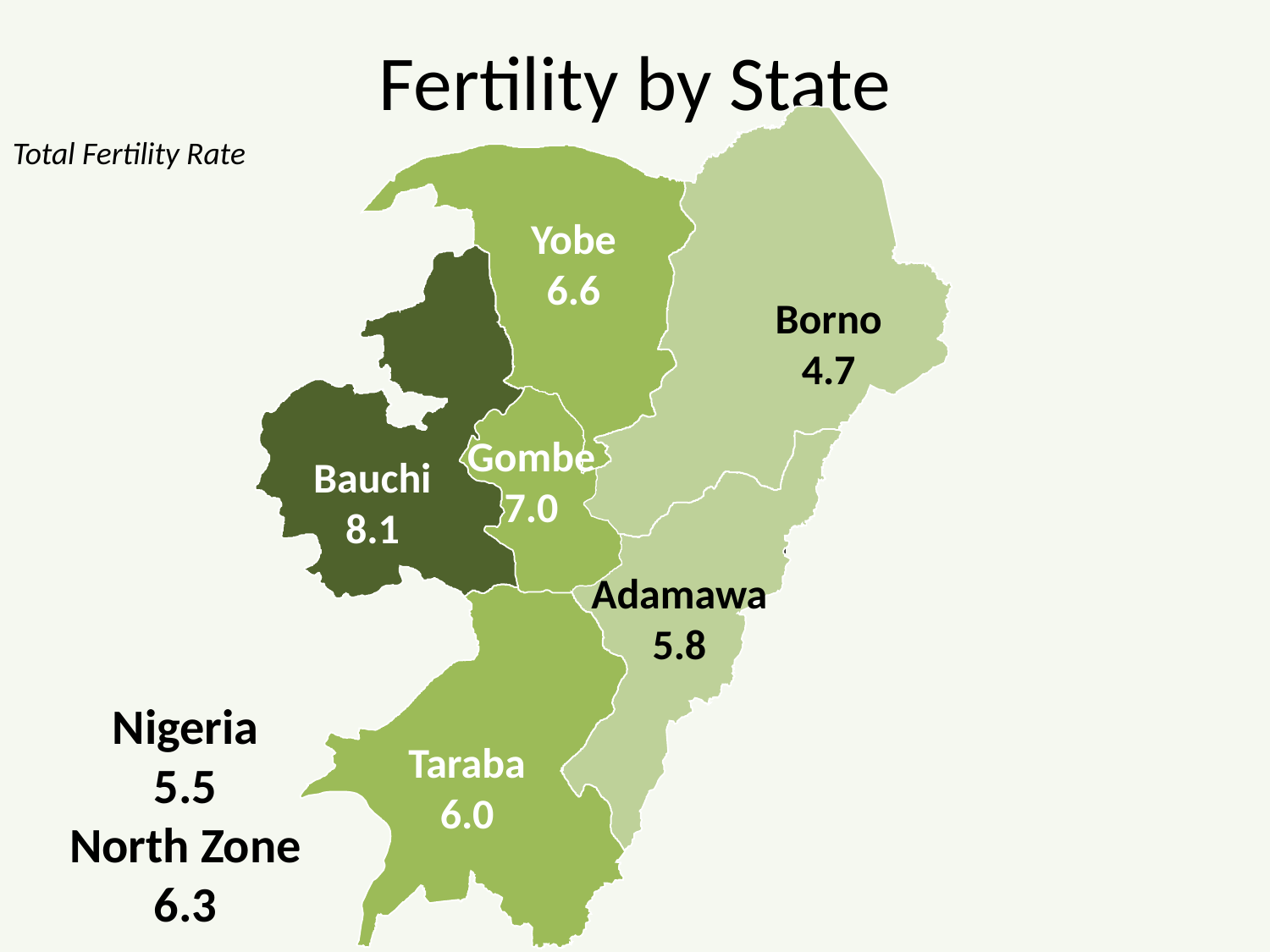

# Fertility by State

Total Fertility Rate
Yobe
6.6
Borno
4.7
Niger
6.1
Gombe
7.0
Bauchi
8.1
FCT-Abuja
4.5
Adamawa
5.8
Nigeria
5.5
North Zone
6.3
Taraba
6.0